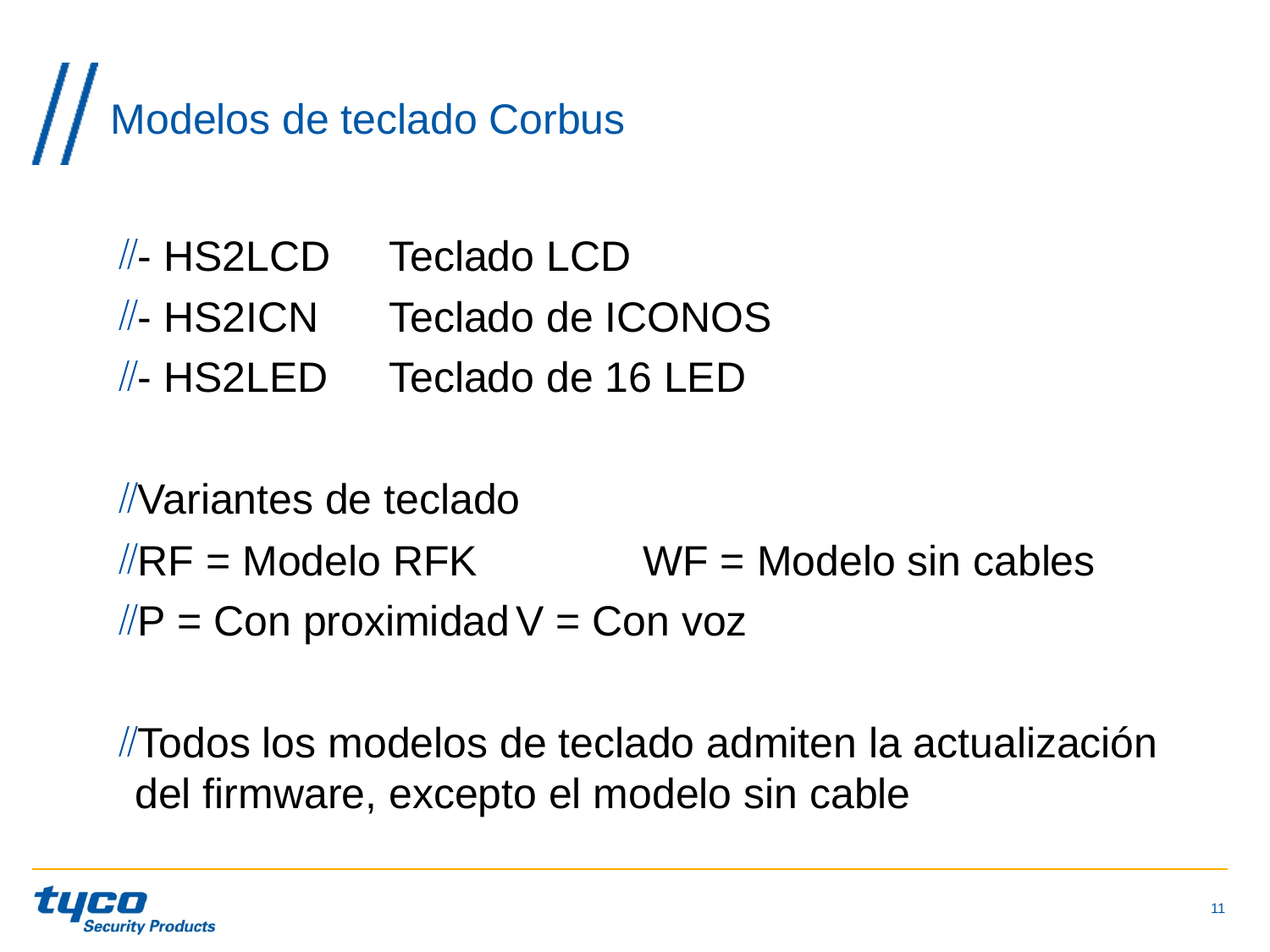

# Modelos de teclado Corbus
- HS2LCD	Teclado LCD
- HS2ICN	Teclado de ICONOS
- HS2LED	Teclado de 16 LED

Variantes de teclado
RF = Modelo RFK		WF = Modelo sin cables
P = Con proximidad	V = Con voz

Todos los modelos de teclado admiten la actualización del firmware, excepto el modelo sin cable
11